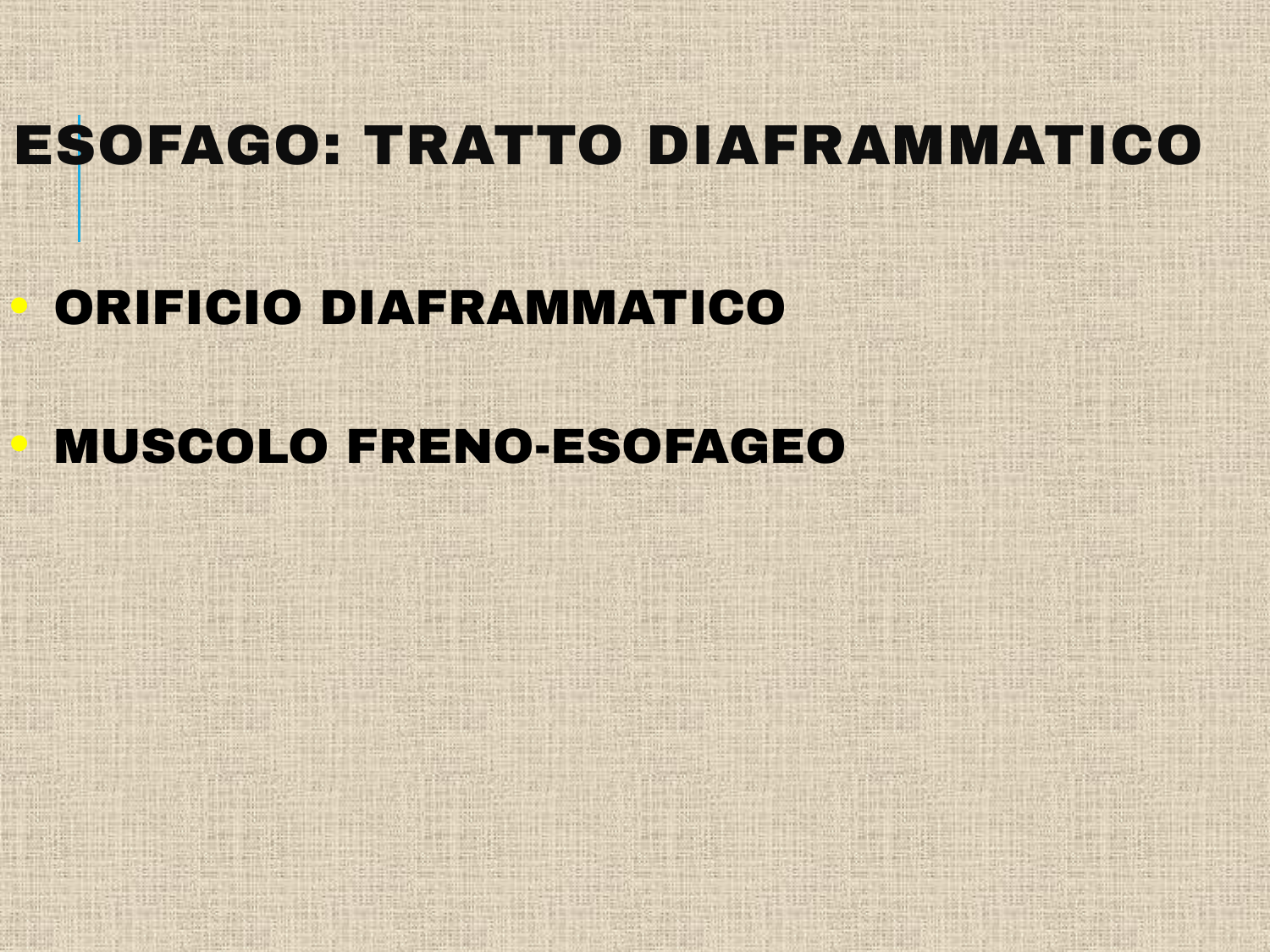

# ESOFAGO: TRATTO DIAFRAMMATICO

ORIFICIO DIAFRAMMATICO

MUSCOLO FRENO-ESOFAGEO